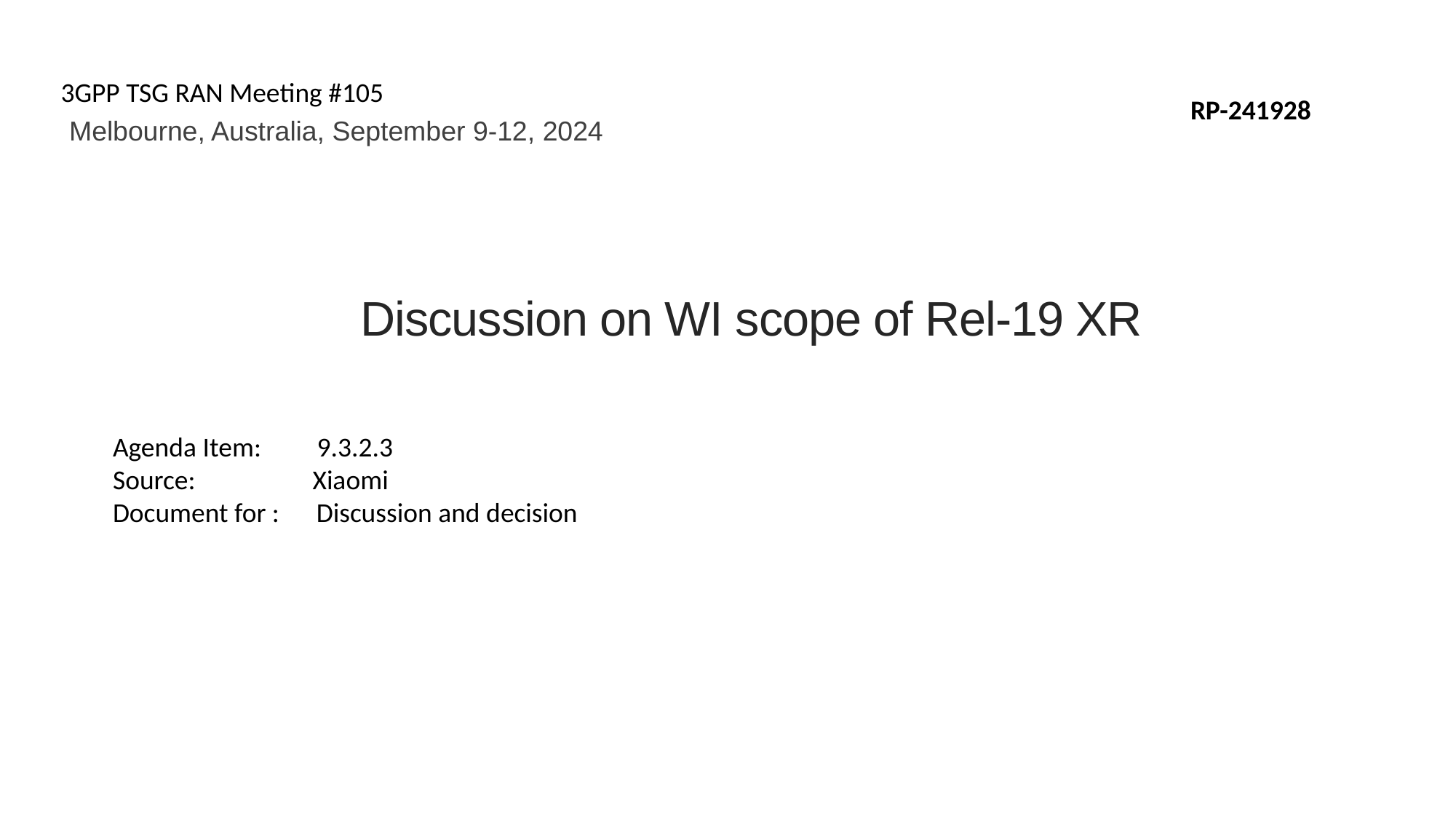

RP-241928
3GPP TSG RAN Meeting #105

Melbourne, Australia, September 9-12, 2024

# Discussion on WI scope of Rel-19 XR
Agenda Item:         9.3.2.3
Source:                   Xiaomi
Document for :      Discussion and decision